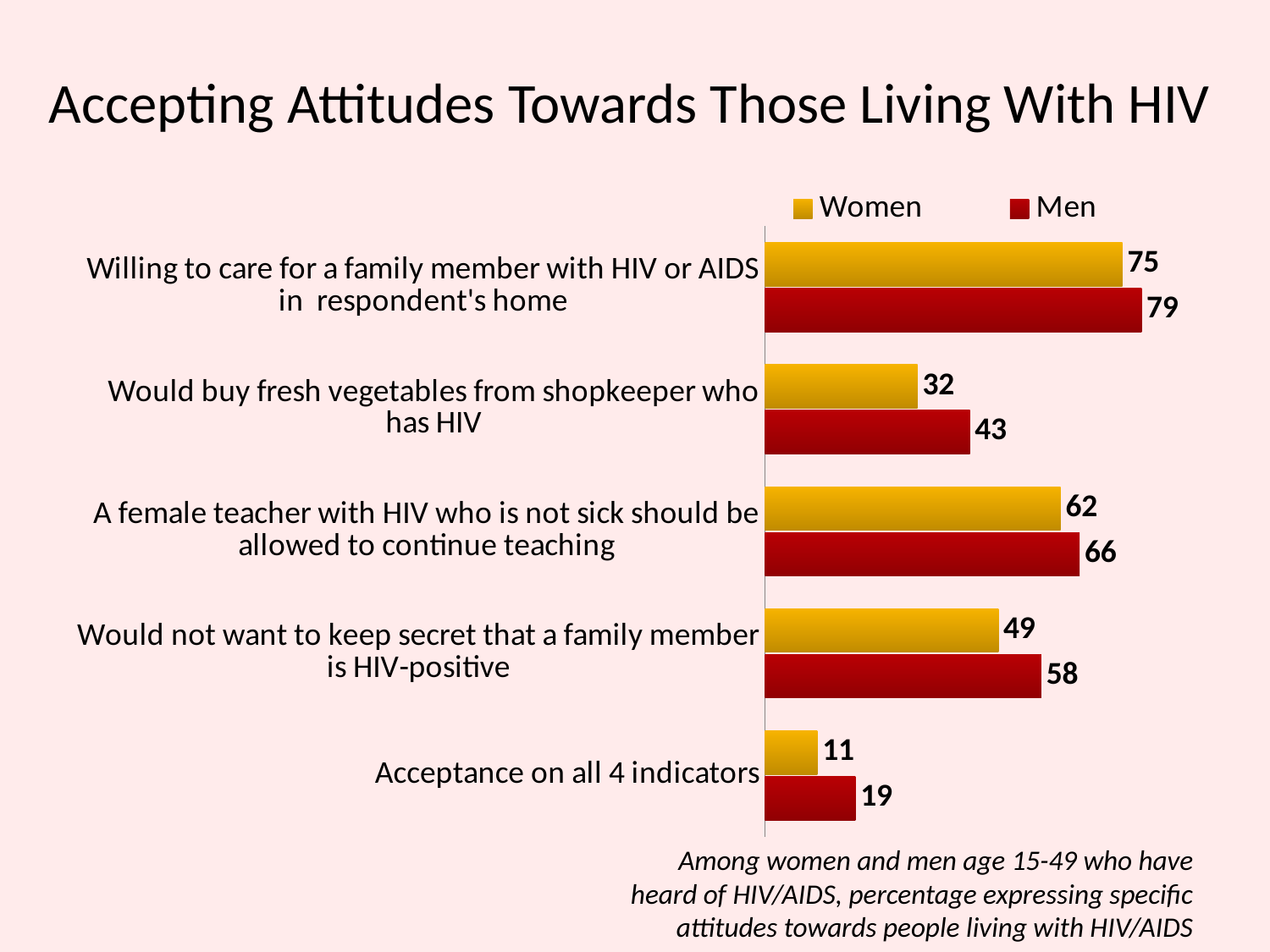

# Accepting Attitudes Towards Those Living With HIV

### Chart

| Category | Men  | Women |
|---|---|---|
| Acceptance on all 4 indicators | 19.0 | 11.0 |
| Would not want to keep secret that a family member is HIV-positive | 58.0 | 49.0 |
| A female teacher with HIV who is not sick should be allowed to continue teaching | 66.0 | 62.0 |
| Would buy fresh vegetables from shopkeeper who has HIV | 43.0 | 32.0 |
| Willing to care for a family member with HIV or AIDS in  respondent's home | 79.0 | 75.0 |
Among women and men age 15-49 who have heard of HIV/AIDS, percentage expressing specific attitudes towards people living with HIV/AIDS